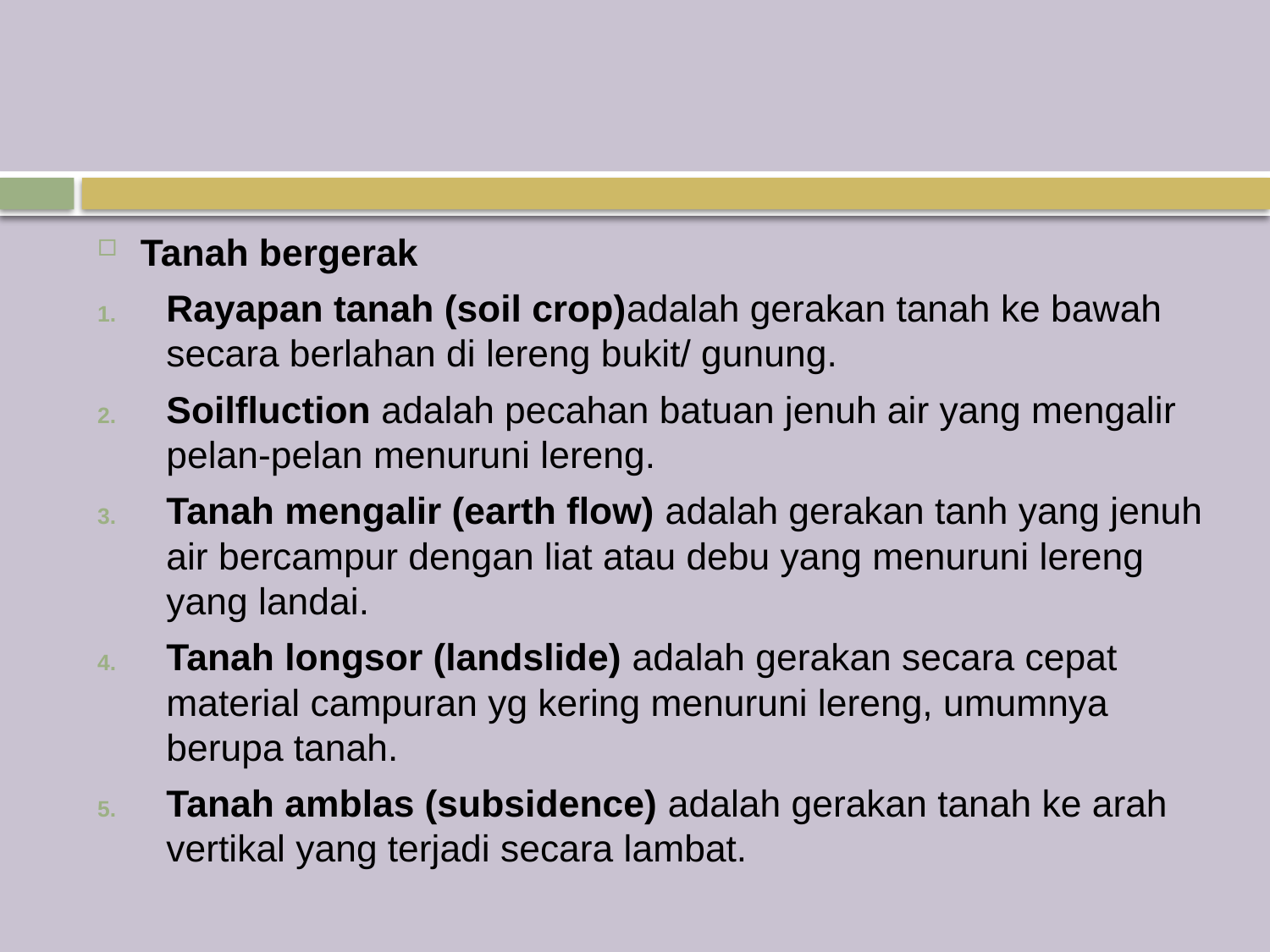

Tanah bergerak
Rayapan tanah (soil crop)adalah gerakan tanah ke bawah secara berlahan di lereng bukit/ gunung.
Soilfluction adalah pecahan batuan jenuh air yang mengalir pelan-pelan menuruni lereng.
Tanah mengalir (earth flow) adalah gerakan tanh yang jenuh air bercampur dengan liat atau debu yang menuruni lereng yang landai.
Tanah longsor (landslide) adalah gerakan secara cepat material campuran yg kering menuruni lereng, umumnya berupa tanah.
Tanah amblas (subsidence) adalah gerakan tanah ke arah vertikal yang terjadi secara lambat.